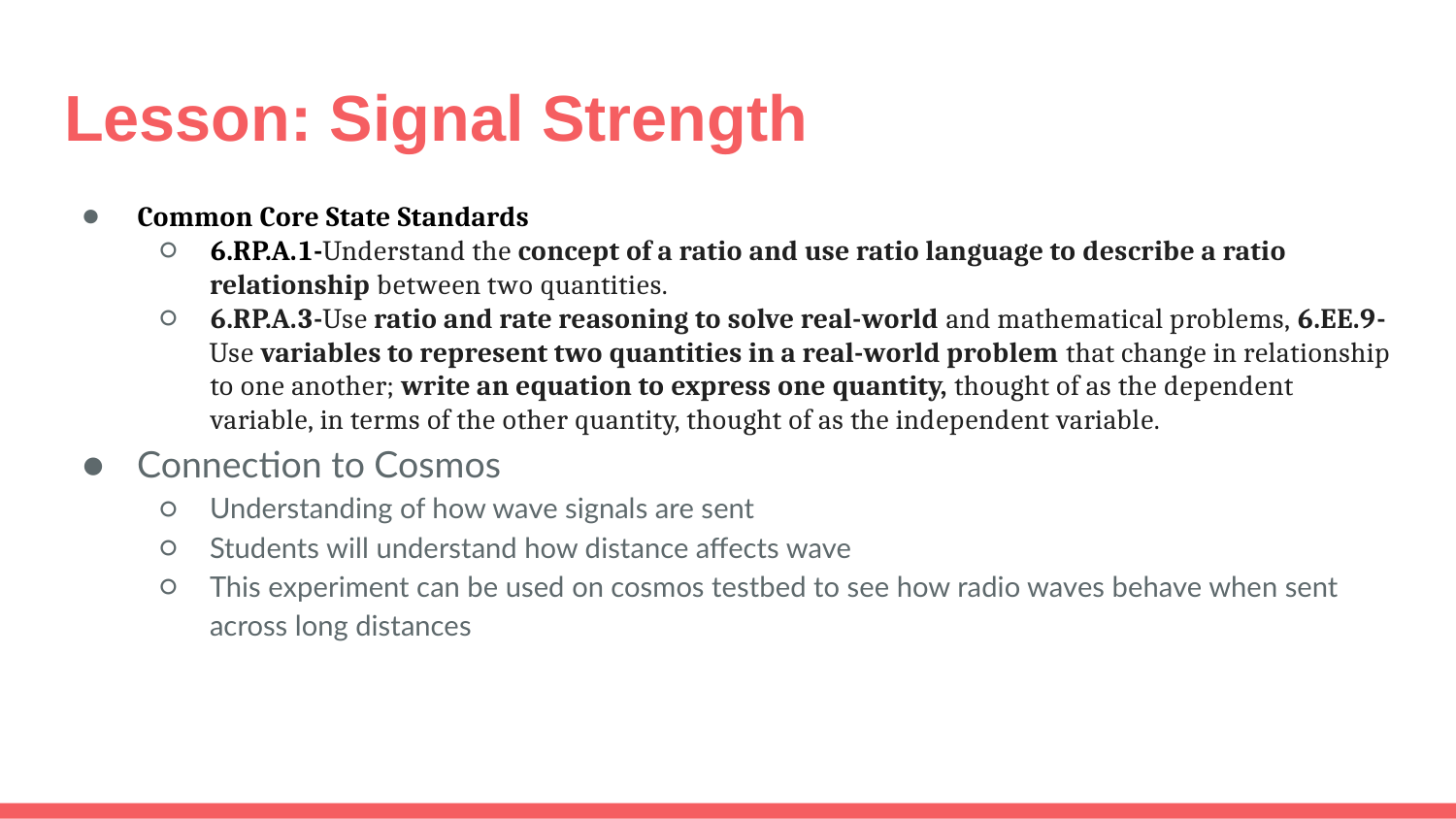

# Lesson: Signal Strength
Common Core State Standards
6.RP.A.1-Understand the concept of a ratio and use ratio language to describe a ratio relationship between two quantities.
6.RP.A.3-Use ratio and rate reasoning to solve real-world and mathematical problems, 6.EE.9-Use variables to represent two quantities in a real-world problem that change in relationship to one another; write an equation to express one quantity, thought of as the dependent variable, in terms of the other quantity, thought of as the independent variable.
Connection to Cosmos
Understanding of how wave signals are sent
Students will understand how distance affects wave
This experiment can be used on cosmos testbed to see how radio waves behave when sent across long distances